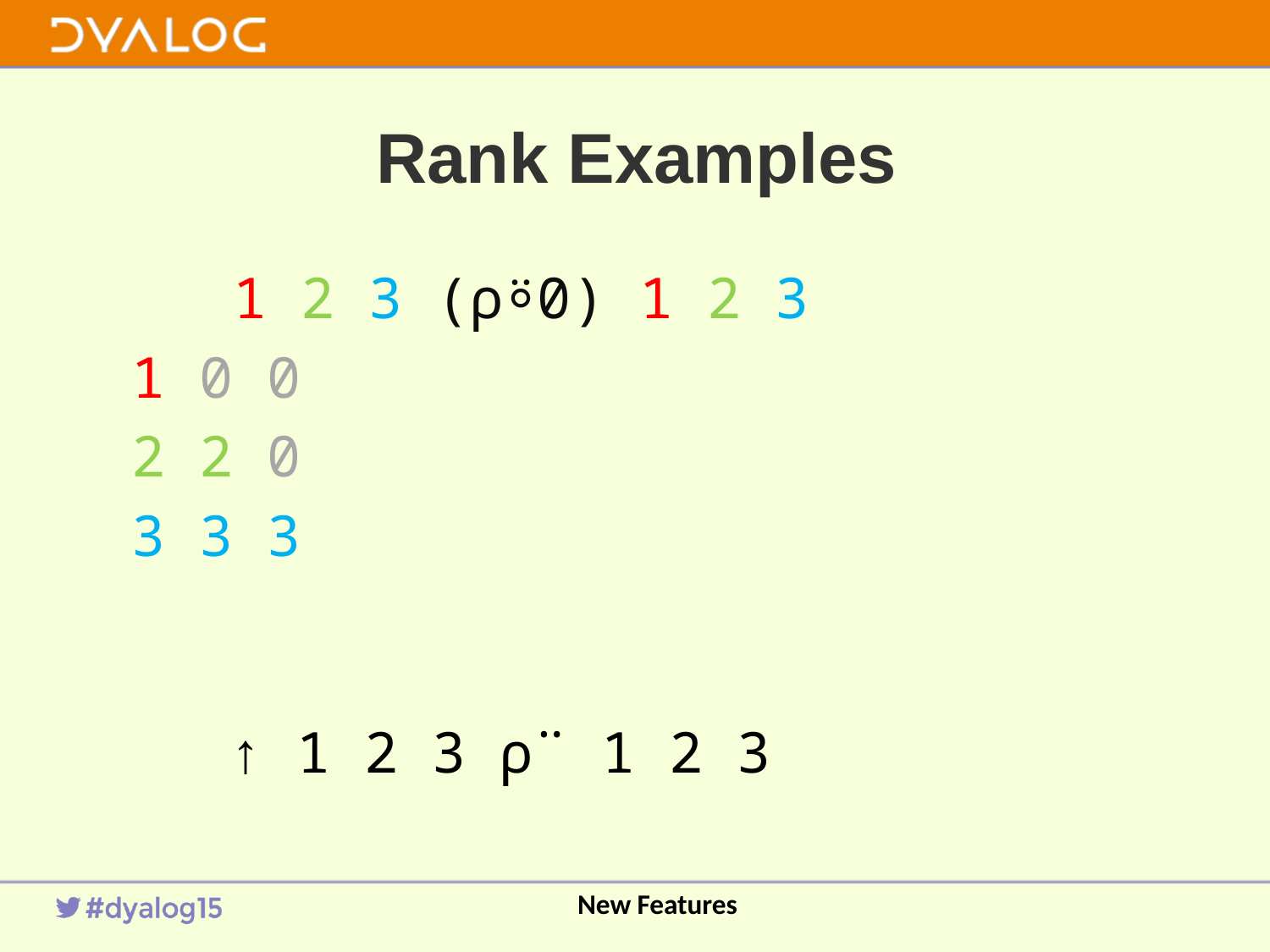

# Rank Examples
   1 2 3 (⍴⍤0) 1 2 3
1 0 0
2 2 0
3 3 3

 ↑ 1 2 3 ⍴¨ 1 2 3
New Features